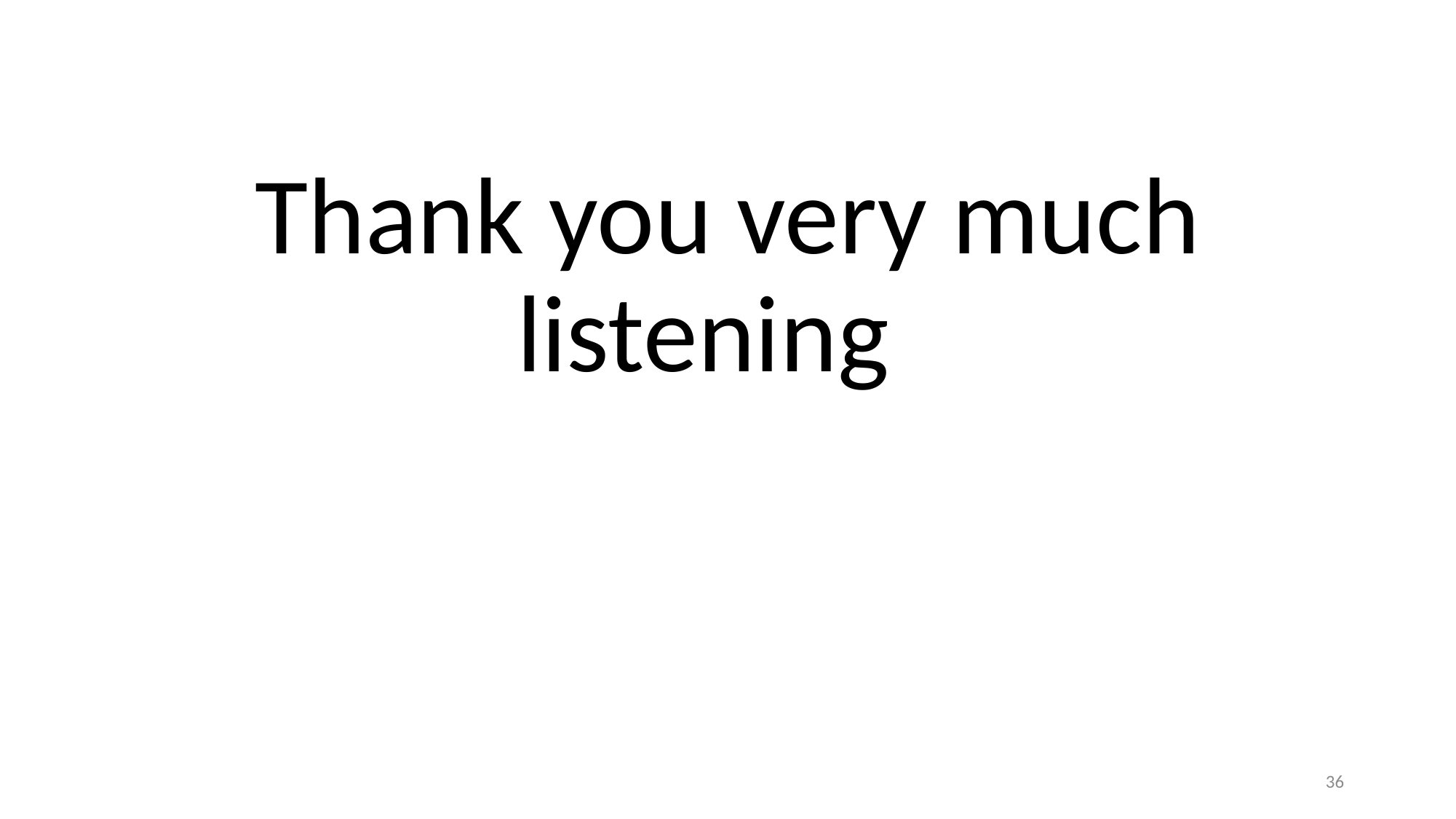

# Thank you very much listening
36